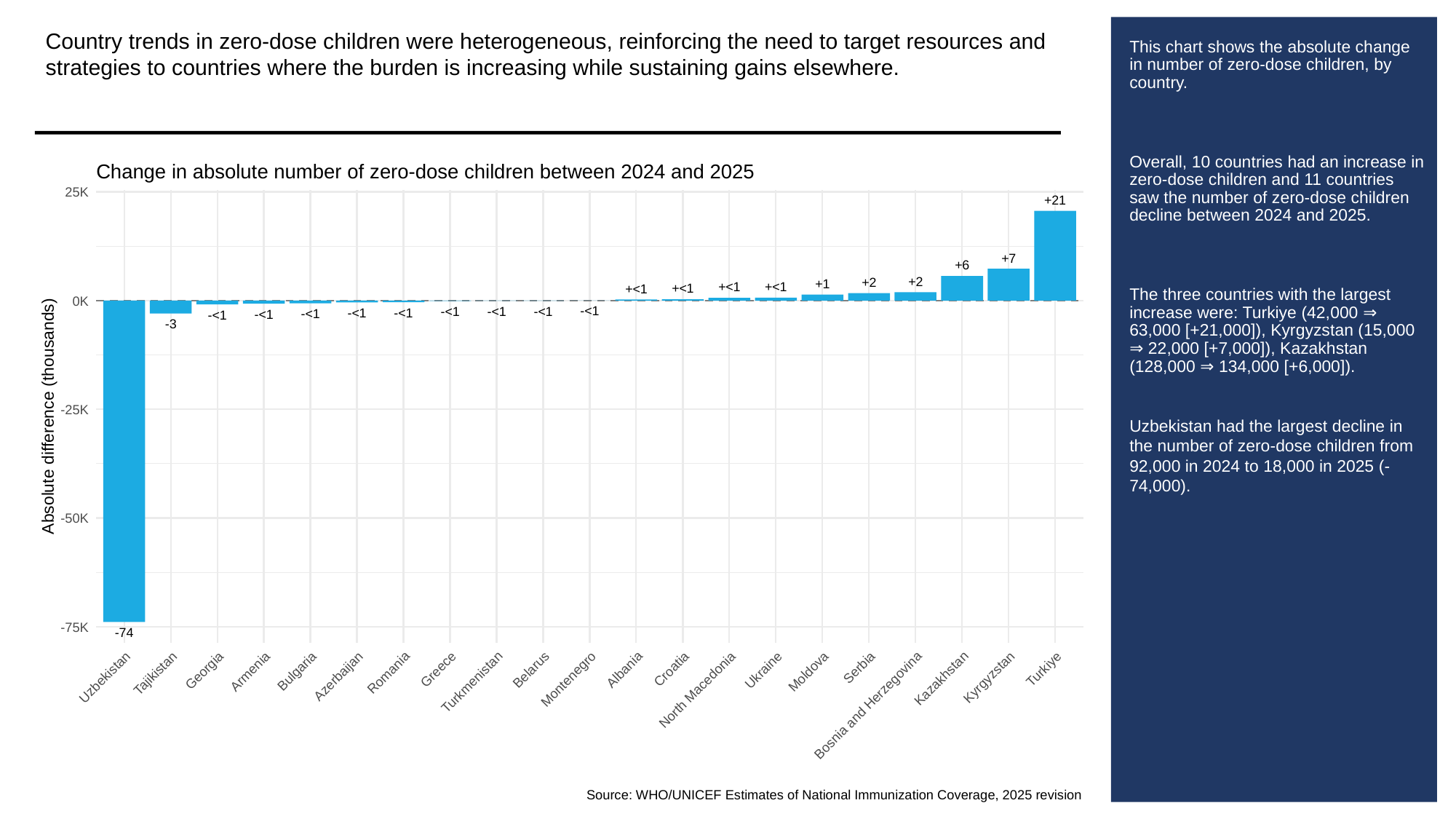

Country trends in zero-dose children were heterogeneous, reinforcing the need to target resources and strategies to countries where the burden is increasing while sustaining gains elsewhere.
# This chart shows the absolute change in number of zero-dose children, by country.

Overall, 10 countries had an increase in zero-dose children and 11 countries saw the number of zero-dose children decline between 2024 and 2025.

The three countries with the largest increase were: Turkiye (42,000 ⇒ 63,000 [+21,000]), Kyrgyzstan (15,000 ⇒ 22,000 [+7,000]), Kazakhstan (128,000 ⇒ 134,000 [+6,000]).

Uzbekistan had the largest decline in the number of zero-dose children from 92,000 in 2024 to 18,000 in 2025 (-74,000).

Change in absolute number of zero-dose children between 2024 and 2025
25K

+21

+7
+6

+2
+2
+1
+<1
+<1
+<1
+<1

0K

-<1
-<1
-<1
-<1
-<1
-<1
-<1
-<1
-<1
-3

-25K

Absolute difference (thousands)

-50K

-75K

-74
Serbia
Croatia
Turkiye
Greece
Albania
Belarus
Ukraine
Georgia
Bulgaria
Armenia
Moldova
Romania
Tajikistan
Azerbaijan
Uzbekistan
Kyrgyzstan
Kazakhstan
Montenegro
Turkmenistan
North Macedonia
Bosnia and Herzegovina
Source: WHO/UNICEF Estimates of National Immunization Coverage, 2025 revision